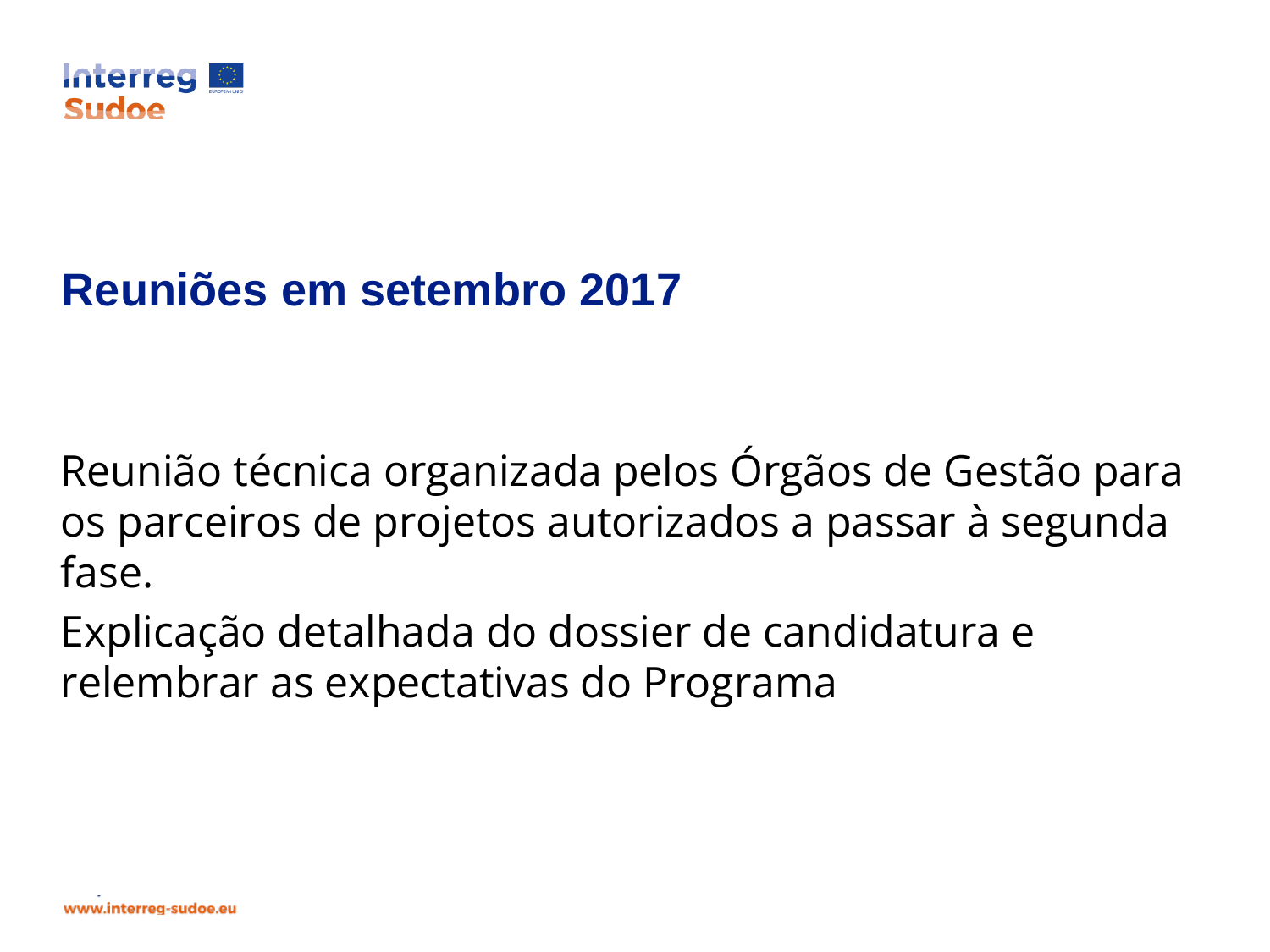

Reunião técnica organizada pelos Órgãos de Gestão para os parceiros de projetos autorizados a passar à segunda fase.
Explicação detalhada do dossier de candidatura e relembrar as expectativas do Programa
# Reuniões em setembro 2017